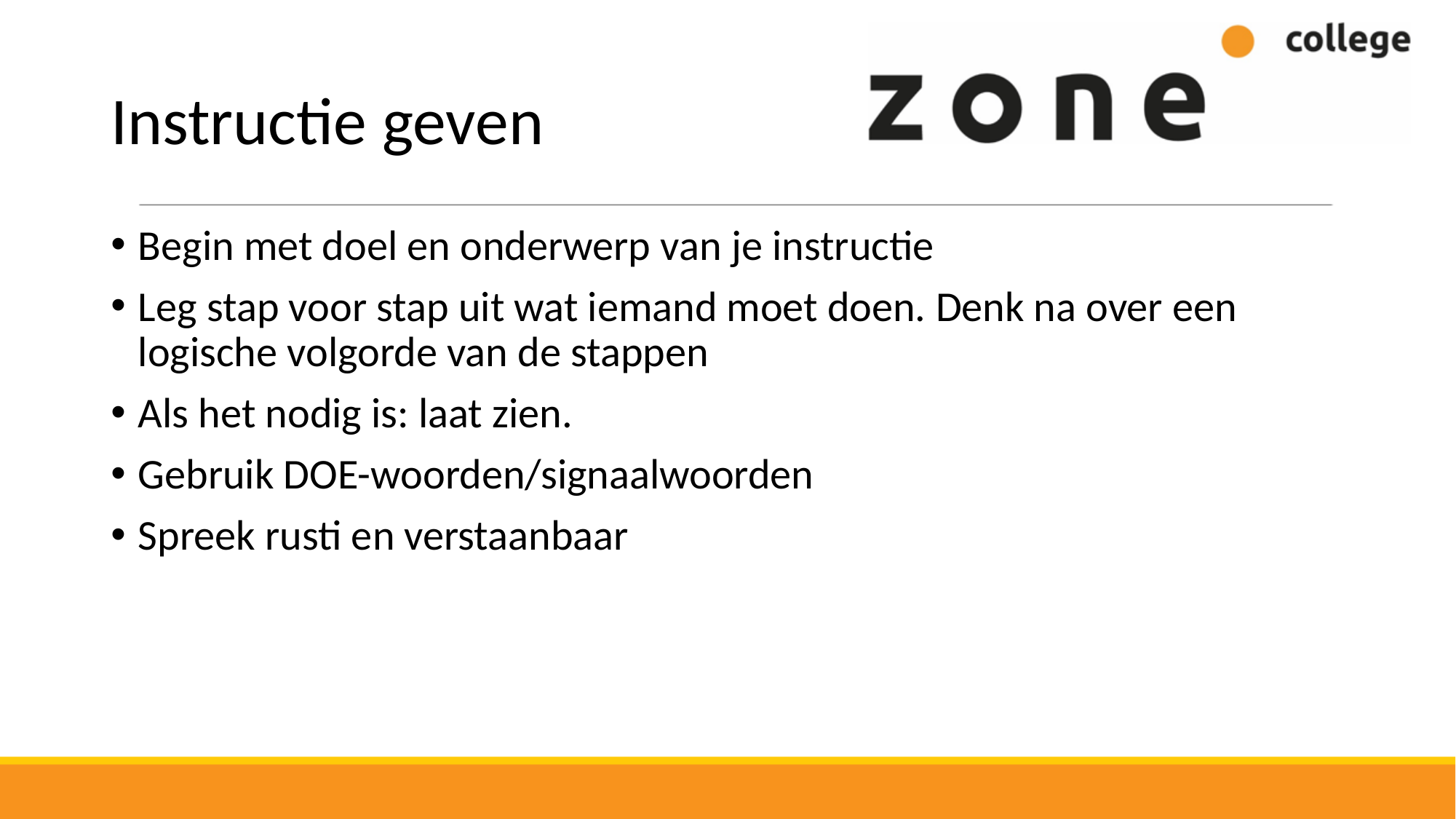

# Instructie geven
Begin met doel en onderwerp van je instructie
Leg stap voor stap uit wat iemand moet doen. Denk na over een logische volgorde van de stappen
Als het nodig is: laat zien.
Gebruik DOE-woorden/signaalwoorden
Spreek rusti en verstaanbaar